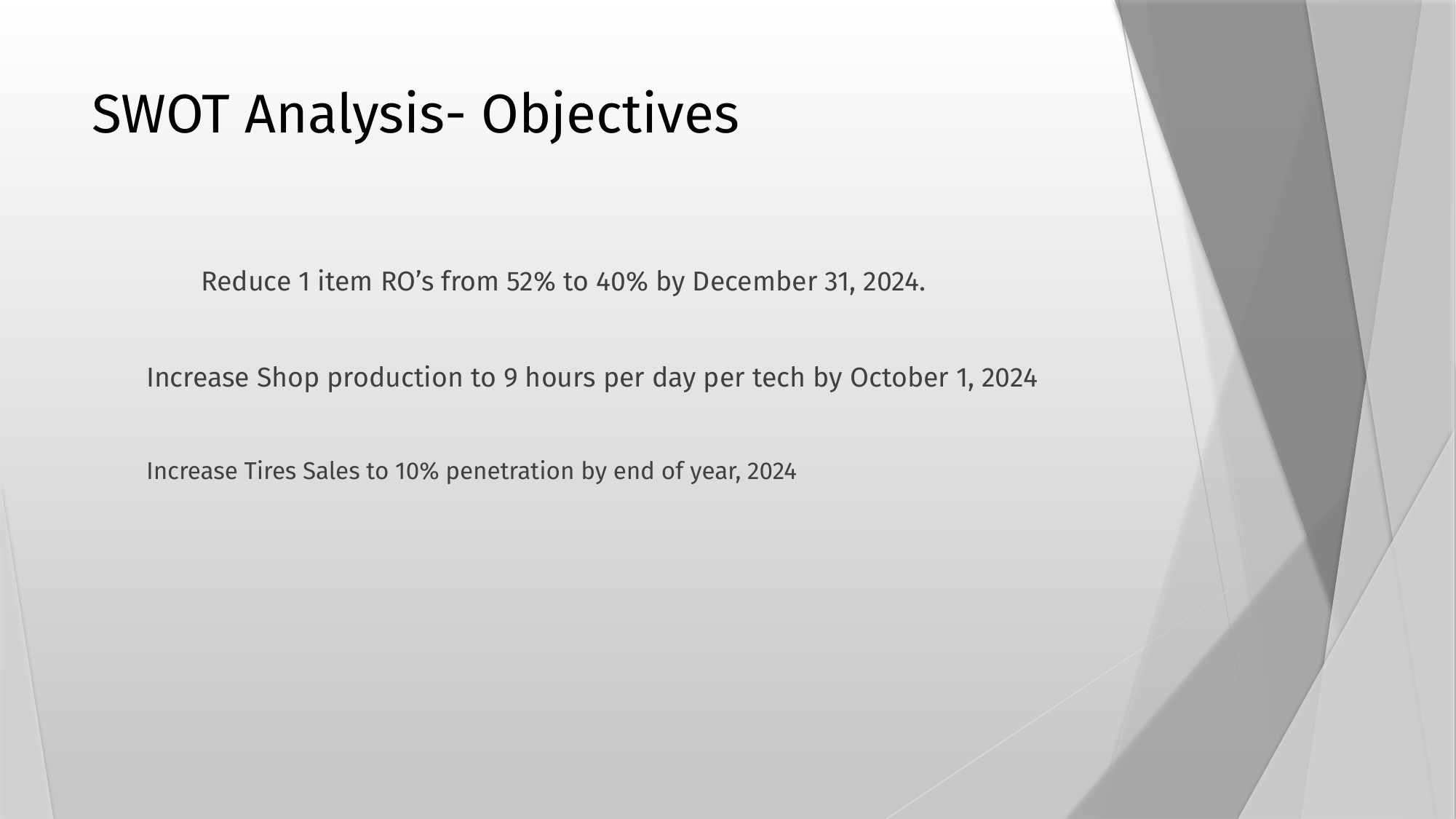

# SWOT Analysis- Objectives
	Reduce 1 item RO’s from 52% to 40% by December 31, 2024.

Increase Shop production to 9 hours per day per tech by October 1, 2024

Increase Tires Sales to 10% penetration by end of year, 2024